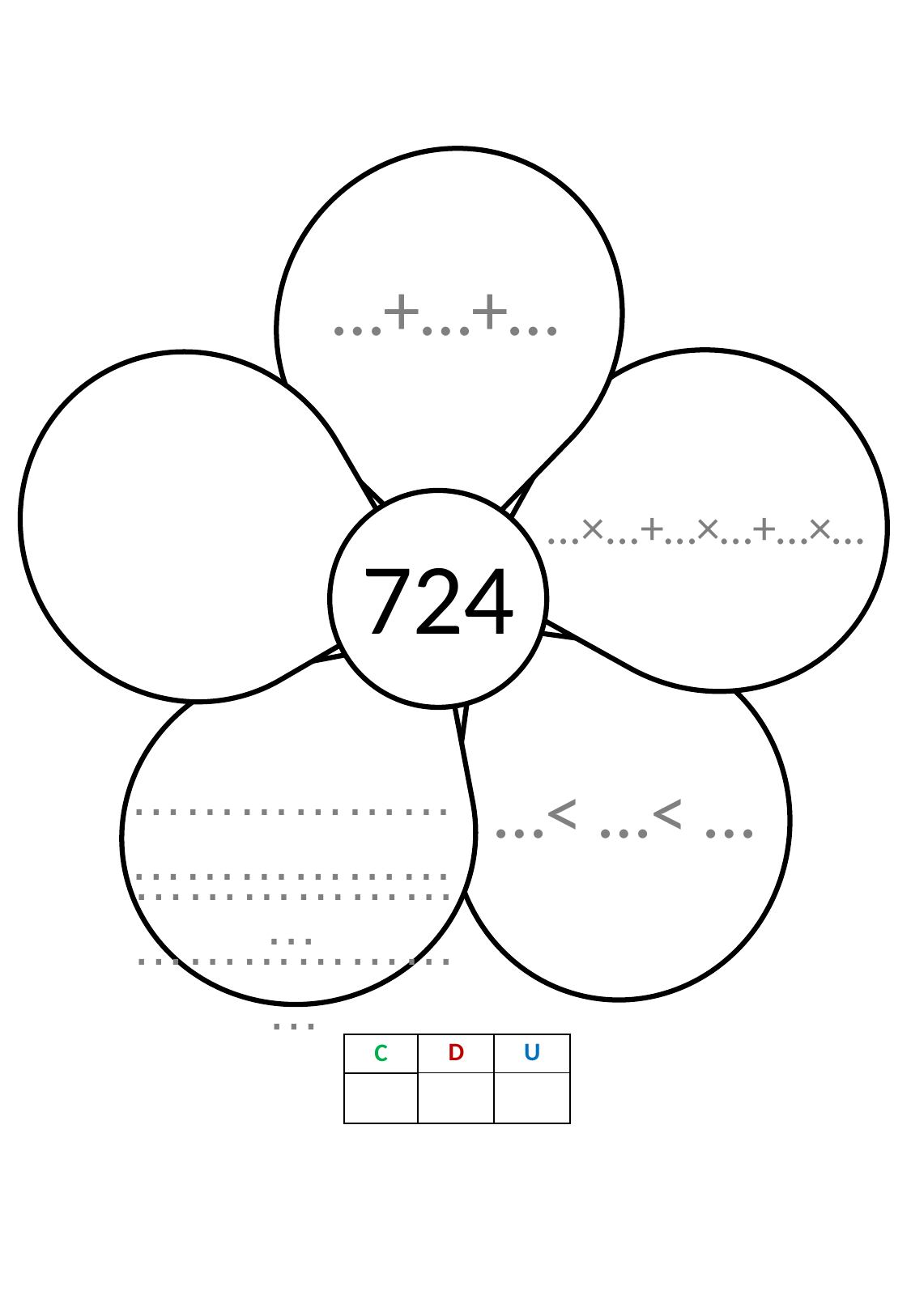

…+…+…
...×...+…×…+…×…
724
…………………………………
…< …< …
…………………………………
| D | U |
| --- | --- |
|  |  |
| C |
| --- |
|  |